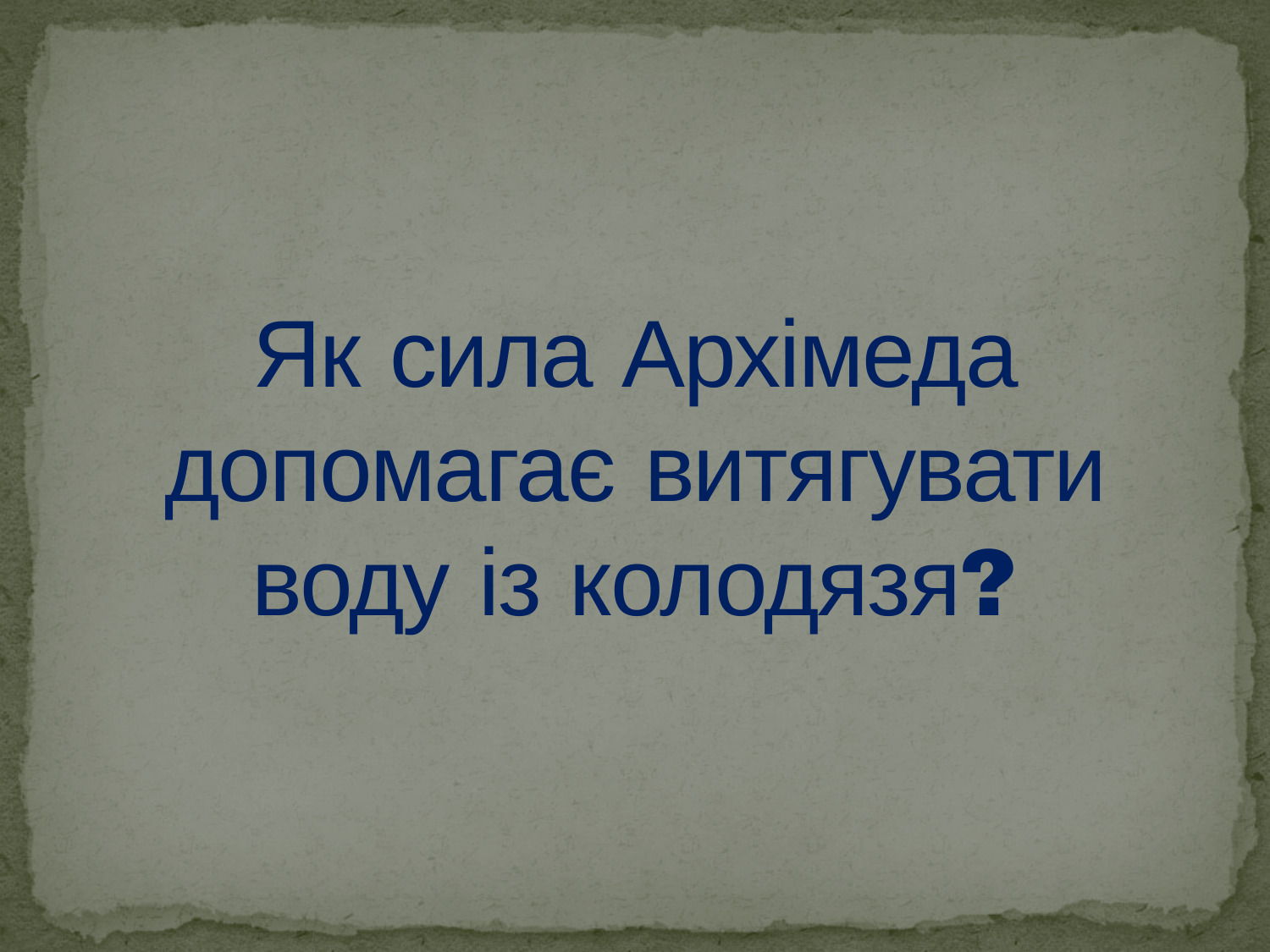

# Як сила Архімеда допомагає витягувати воду із колодязя?